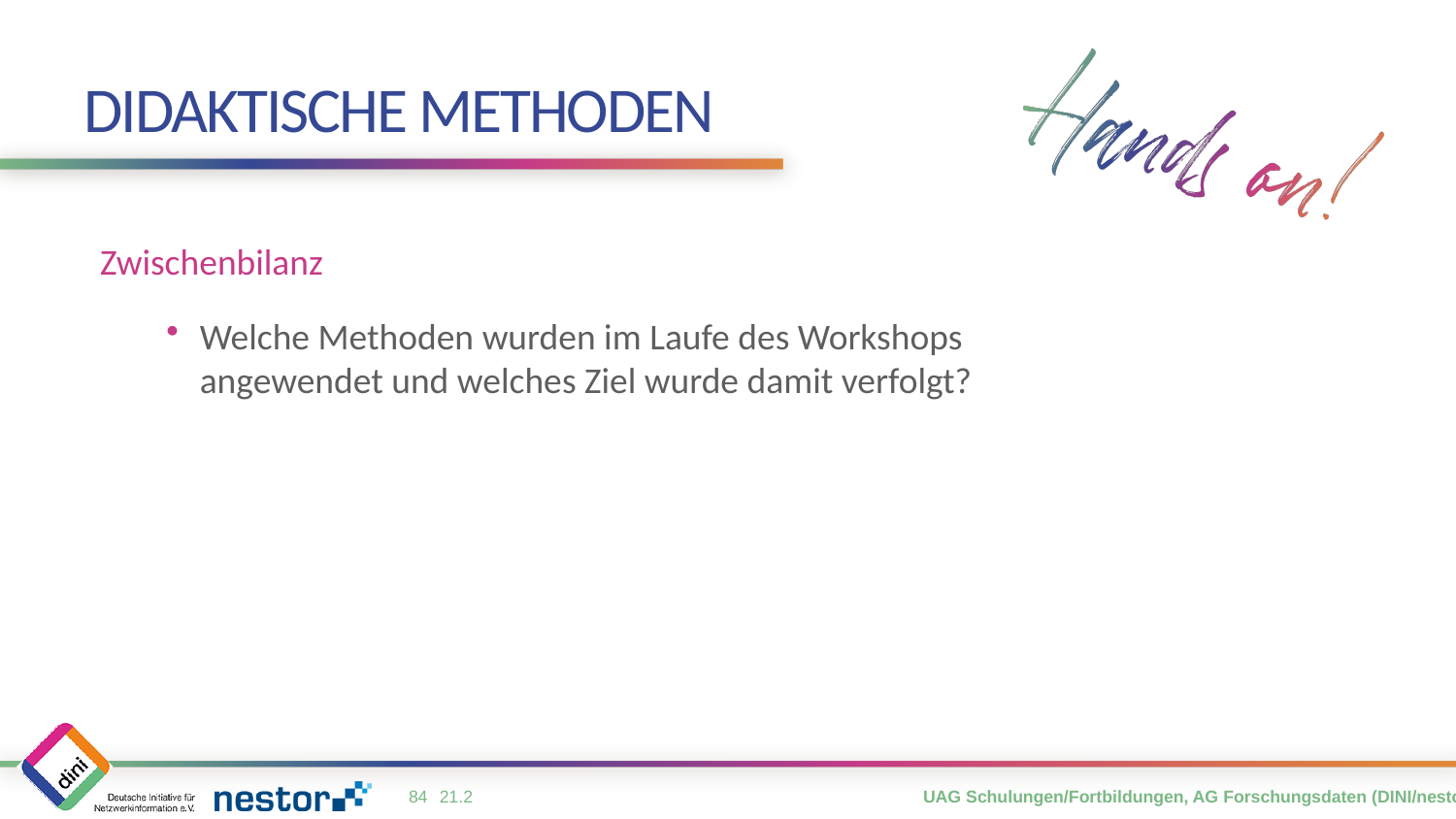

# Didaktische Methoden
Zwischenbilanz
Welche Methoden wurden im Laufe des Workshops angewendet und welches Ziel wurde damit verfolgt?
84
21.2